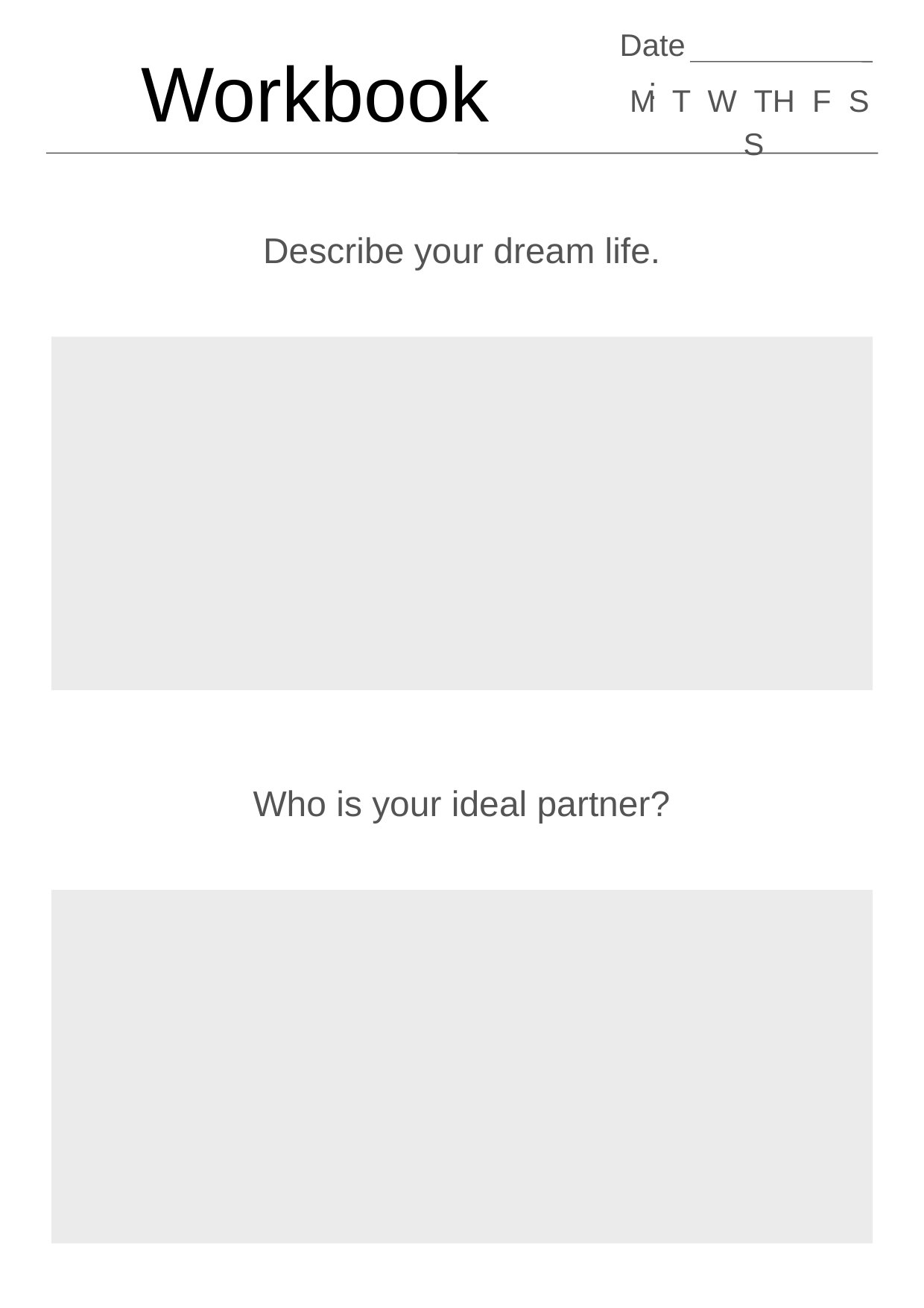

Date:
Workbook

M  T  W  TH  F  S  S

Describe your dream life.

Who is your ideal partner?